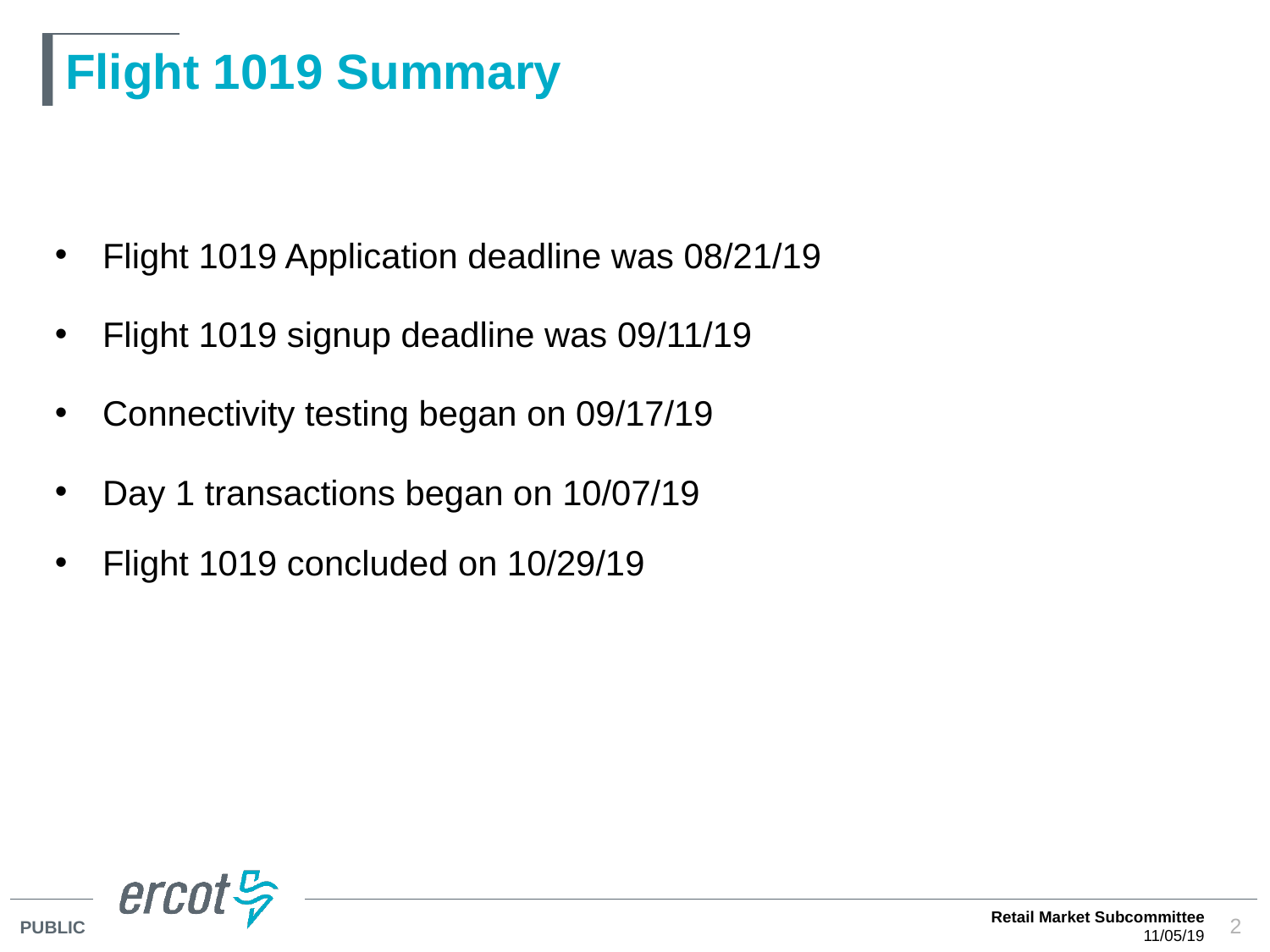

# Flight 1019 Summary

Flight 1019 Application deadline was 08/21/19
Flight 1019 signup deadline was 09/11/19
Connectivity testing began on 09/17/19
Day 1 transactions began on 10/07/19
Flight 1019 concluded on 10/29/19
Retail Market Subcommittee
11/05/19
2